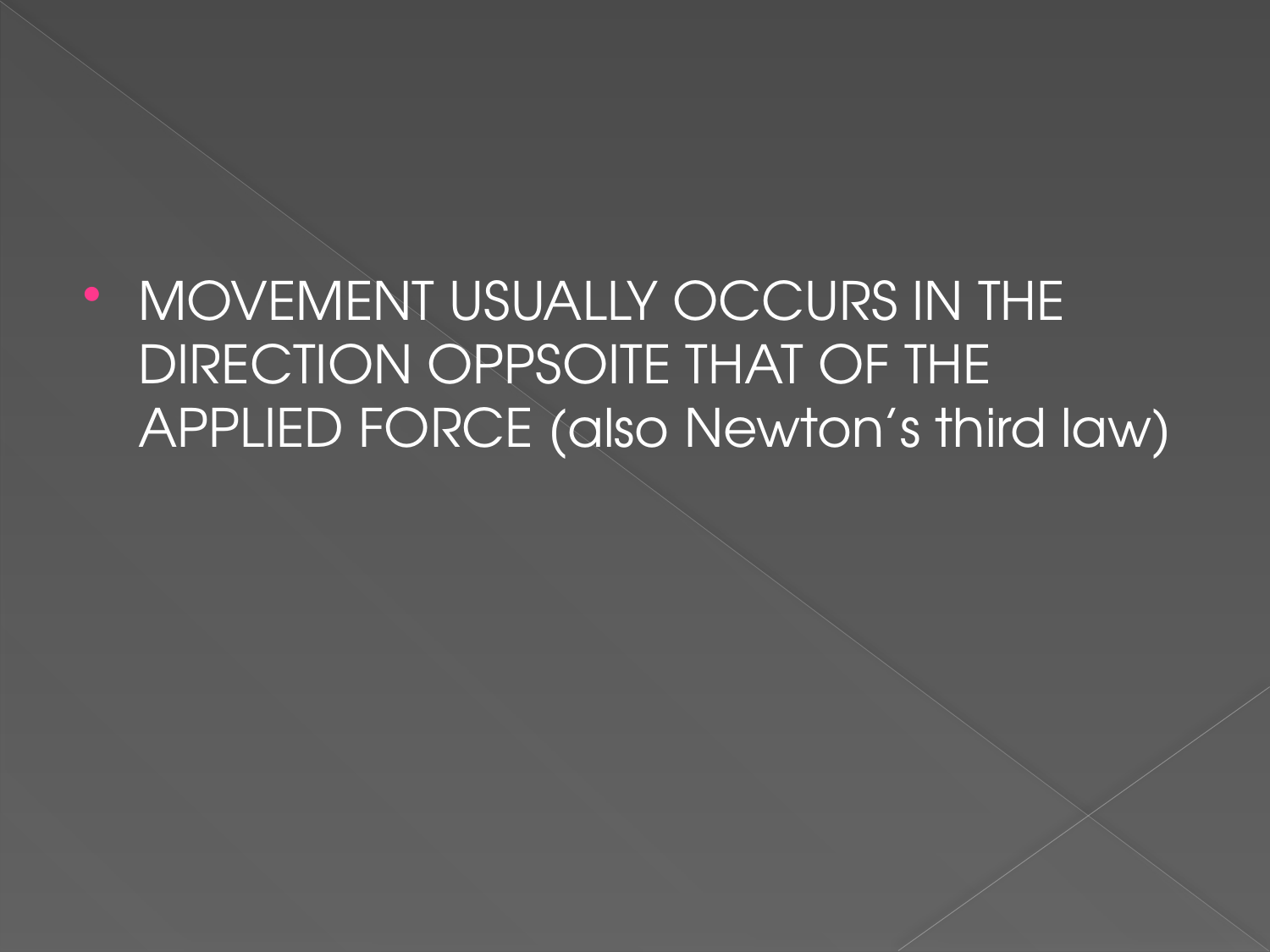

#
MOVEMENT USUALLY OCCURS IN THE DIRECTION OPPSOITE THAT OF THE APPLIED FORCE (also Newton’s third law)